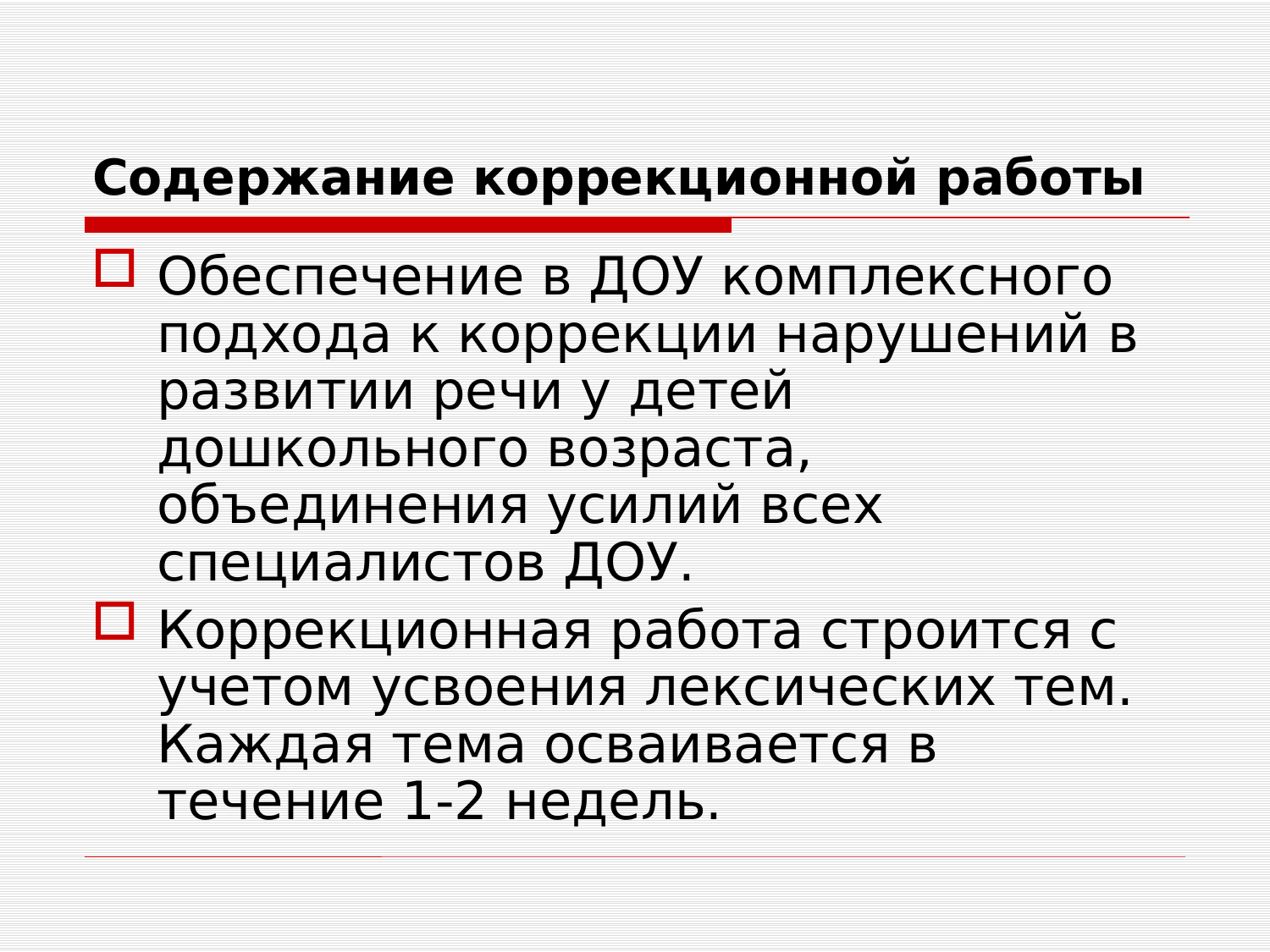

# Содержание коррекционной работы
Обеспечение в ДОУ комплексного подхода к коррекции нарушений в развитии речи у детей дошкольного возраста, объединения усилий всех специалистов ДОУ.
Коррекционная работа строится с учетом усвоения лексических тем. Каждая тема осваивается в течение 1-2 недель.